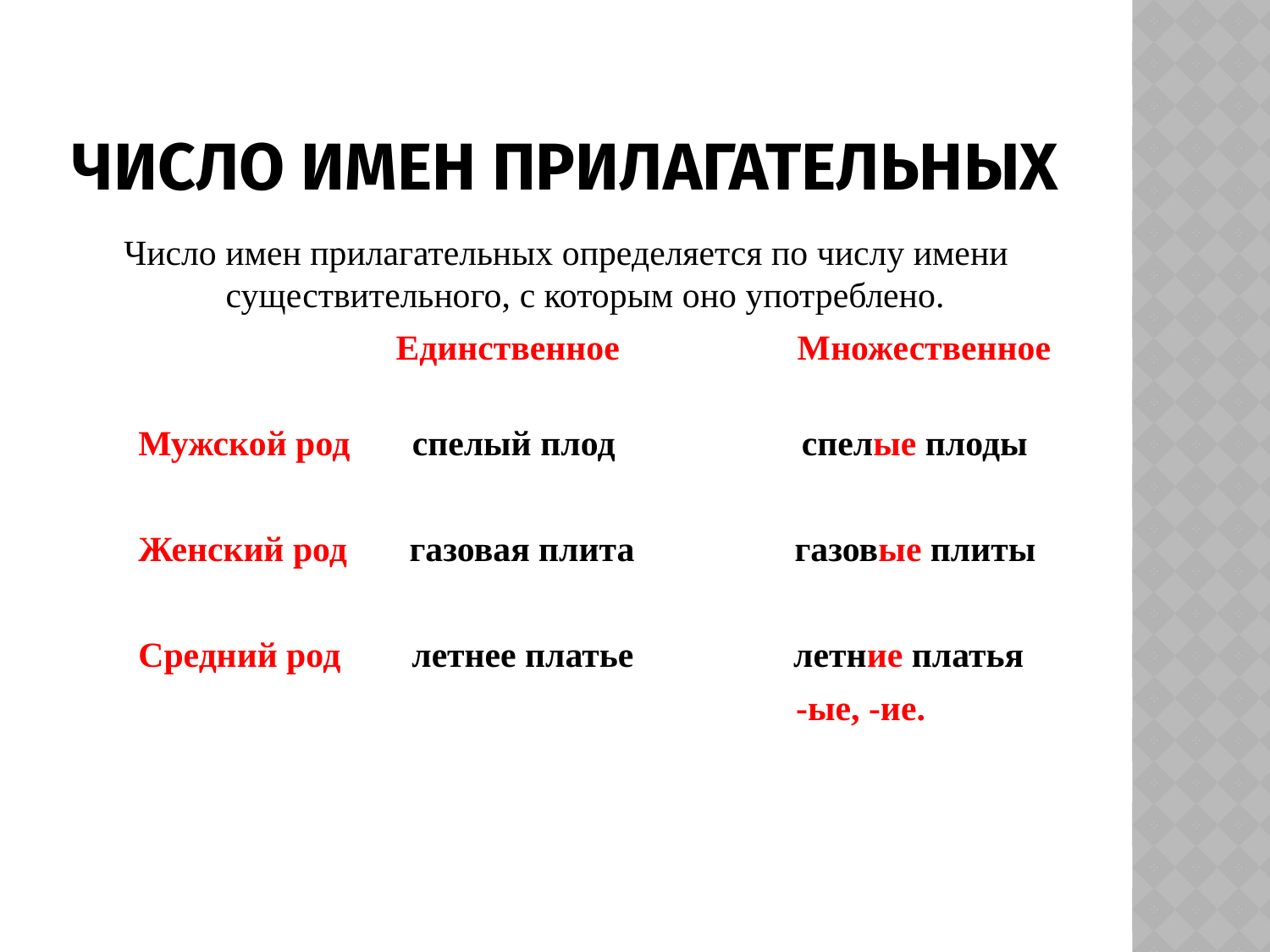

# Число имен прилагательных
Число имен прилагательных определяется по числу имени существительного, с которым оно употреблено.
                                    Единственное                    Множественное
       Мужской род       спелый плод                     спелые плоды

       Женский род       газовая плита                  газовые плиты

       Средний род        летнее платье                  летние платья
                                                                                 -ые, -ие.